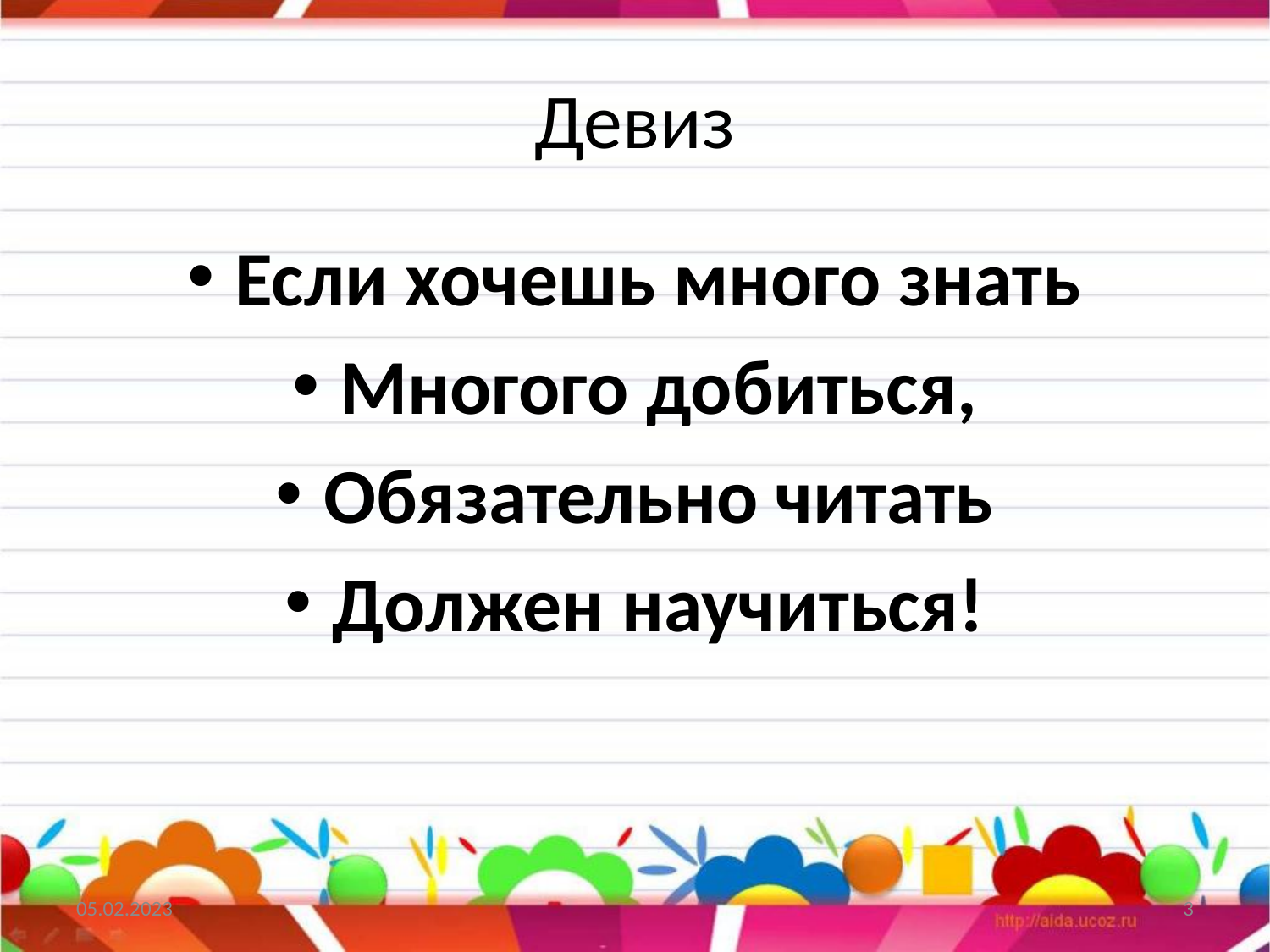

# Девиз
Если хочешь много знать
Многого добиться,
Обязательно читать
Должен научиться!
05.02.2023
3